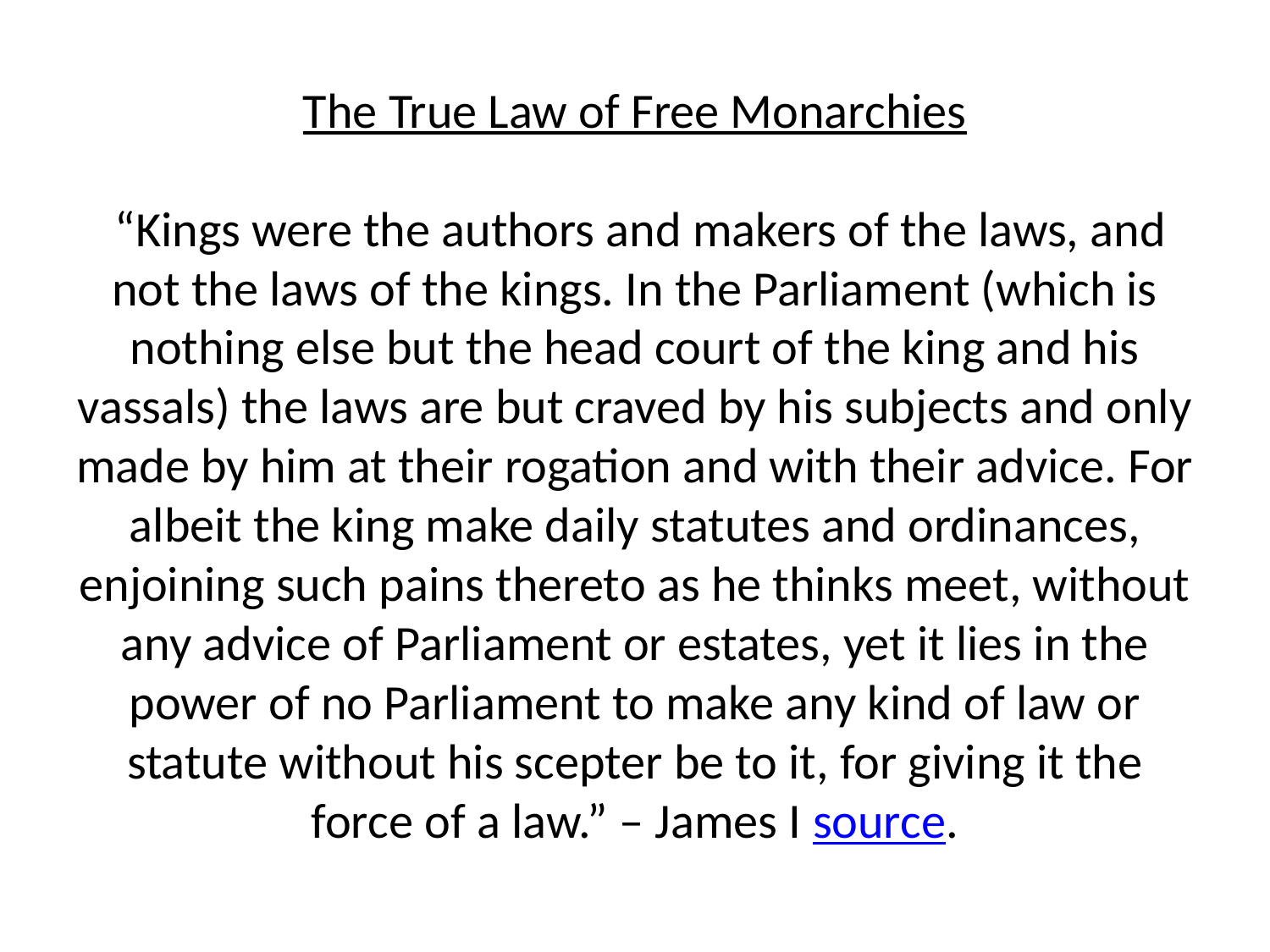

# The True Law of Free Monarchies “Kings were the authors and makers of the laws, and not the laws of the kings. In the Parliament (which is nothing else but the head court of the king and his vassals) the laws are but craved by his subjects and only made by him at their rogation and with their advice. For albeit the king make daily statutes and ordinances, enjoining such pains thereto as he thinks meet, without any advice of Parliament or estates, yet it lies in the power of no Parliament to make any kind of law or statute without his scepter be to it, for giving it the force of a law.” – James I source.